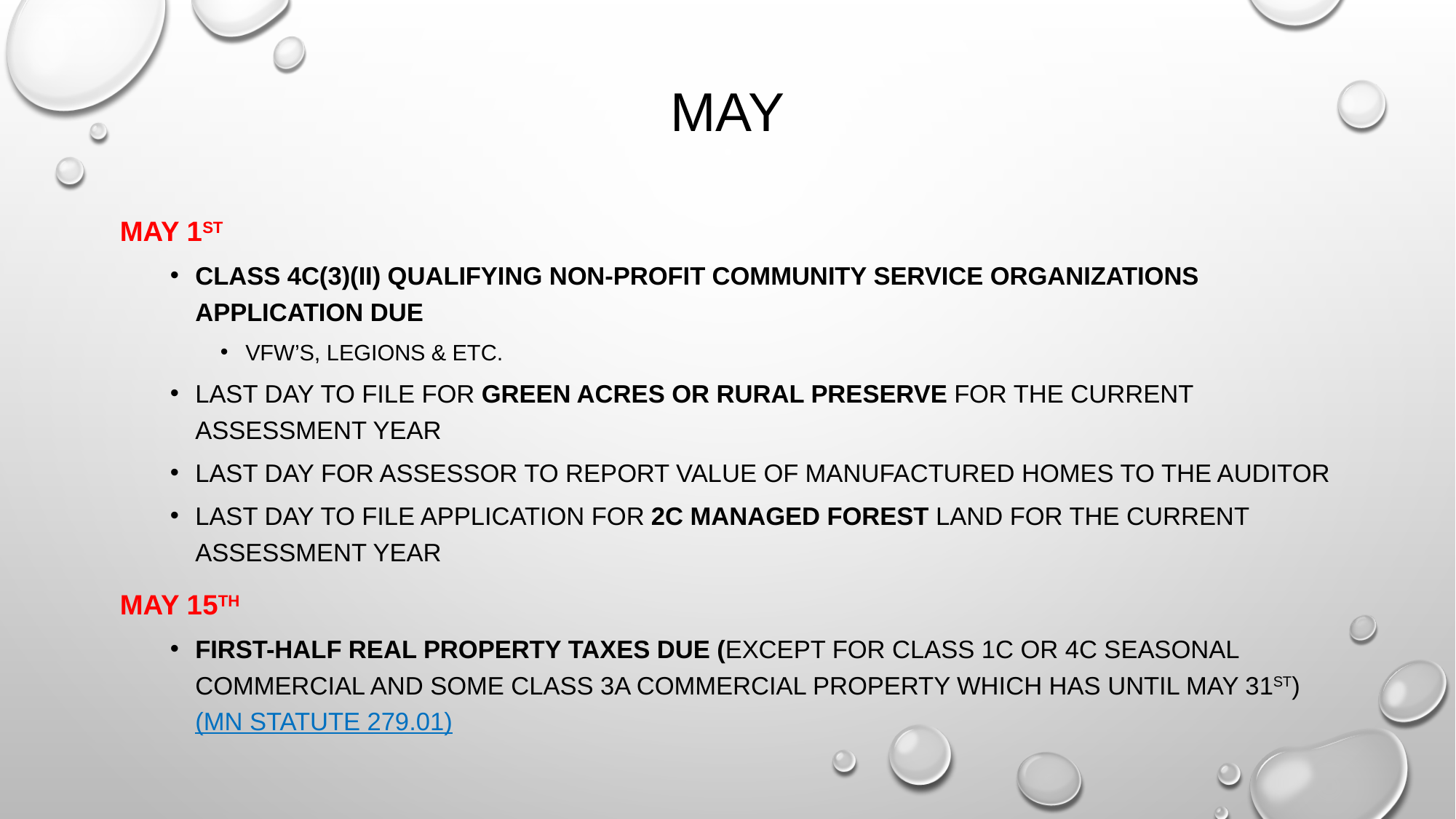

# may
May 1st
Class 4c(3)(ii) qualifying non-profit community service organizations application due
VFW’s, Legions & etc.
Last day to file for green acres or rural preserve for the current assessment year
Last day for assessor to report value of manufactured homes to the auditor
Last day to file application for 2c managed forest land for the current assessment year
May 15th
First-half real property taxes due (except for class 1c or 4c seasonal commercial and some class 3a commercial property which has until may 31st) (mn statute 279.01)